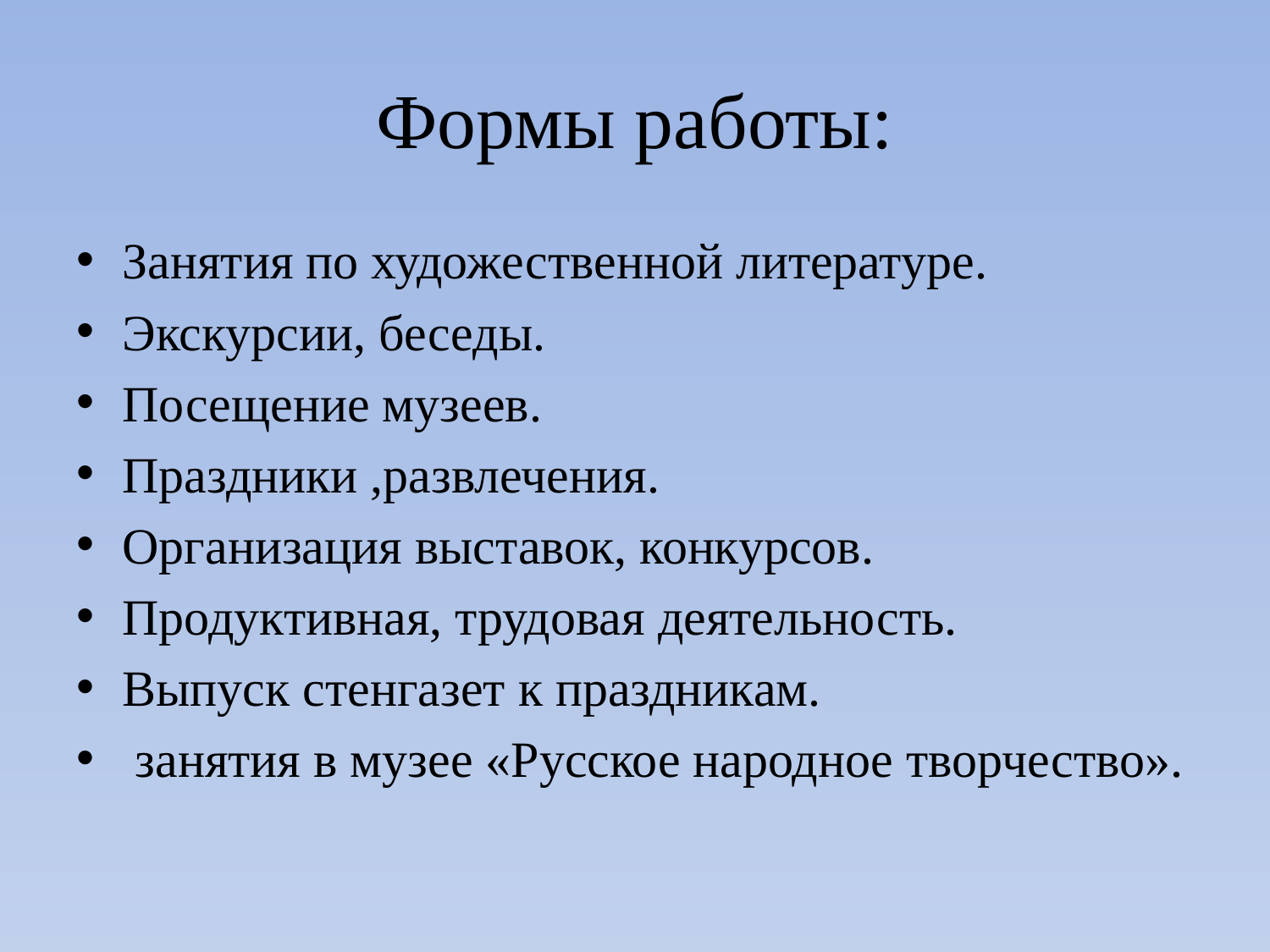

# Формы работы:
Занятия по художественной литературе.
Экскурсии, беседы.
Посещение музеев.
Праздники ,развлечения.
Организация выставок, конкурсов.
Продуктивная, трудовая деятельность.
Выпуск стенгазет к праздникам.
 занятия в музее «Русское народное творчество».